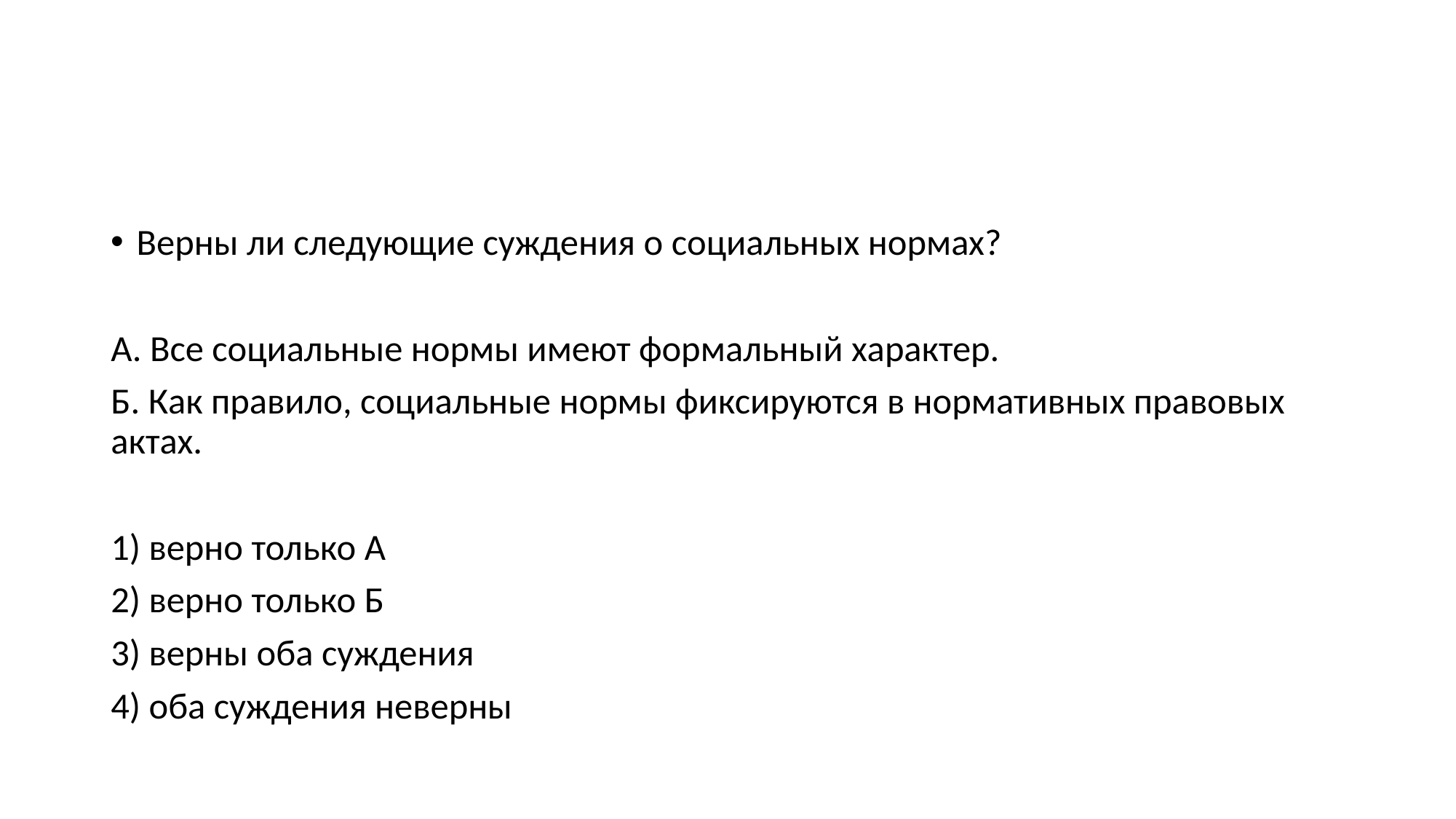

#
Верны ли следующие суждения о социальных нормах?

А. Все социальные нормы имеют формальный характер.
Б. Как правило, социальные нормы фиксируются в нормативных правовых актах.

1) верно только А
2) верно только Б
3) верны оба суждения
4) оба суждения неверны